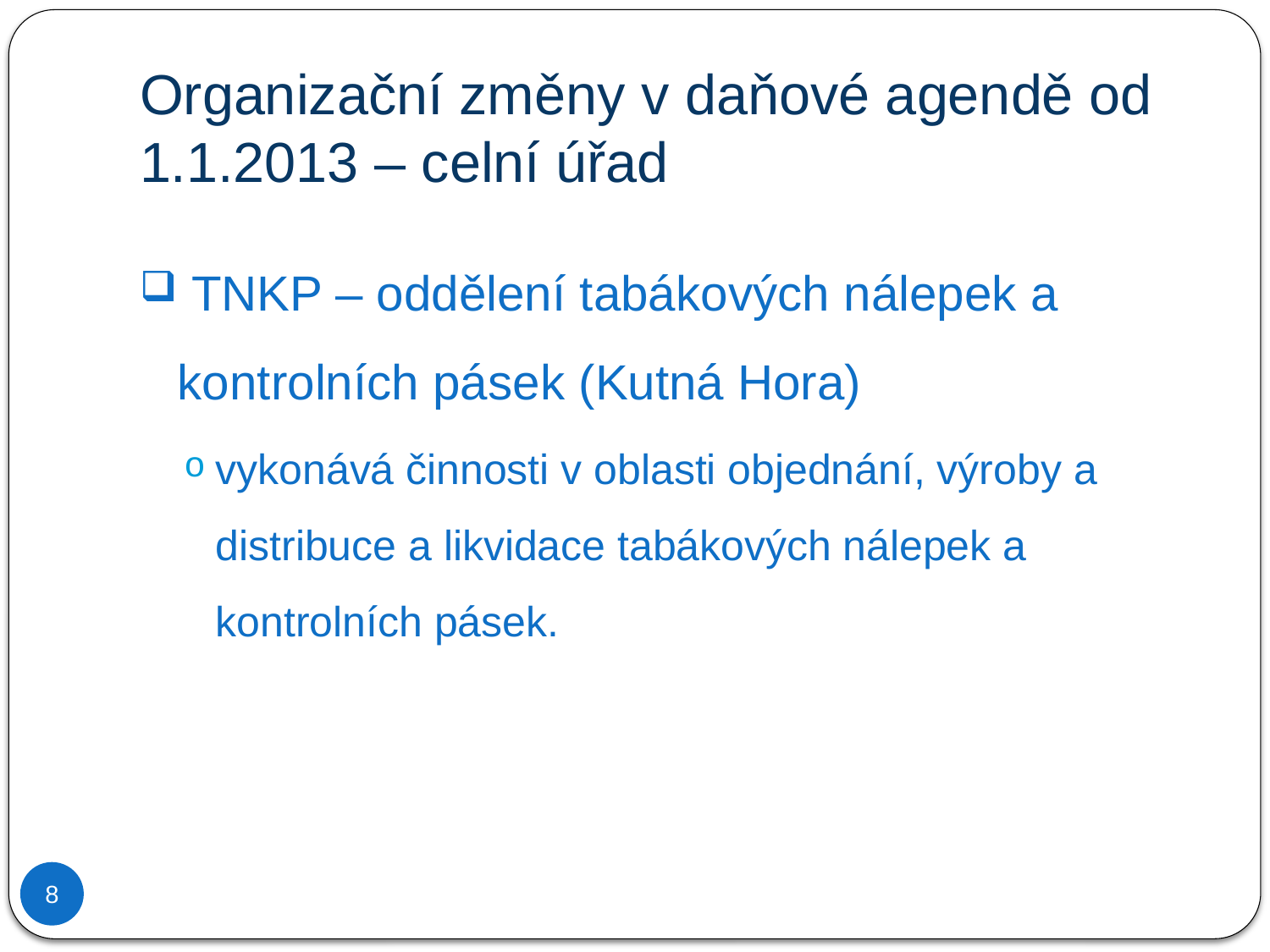

# Organizační změny v daňové agendě od 1.1.2013 – celní úřad
 TNKP – oddělení tabákových nálepek a kontrolních pásek (Kutná Hora)
vykonává činnosti v oblasti objednání, výroby a distribuce a likvidace tabákových nálepek a kontrolních pásek.

8